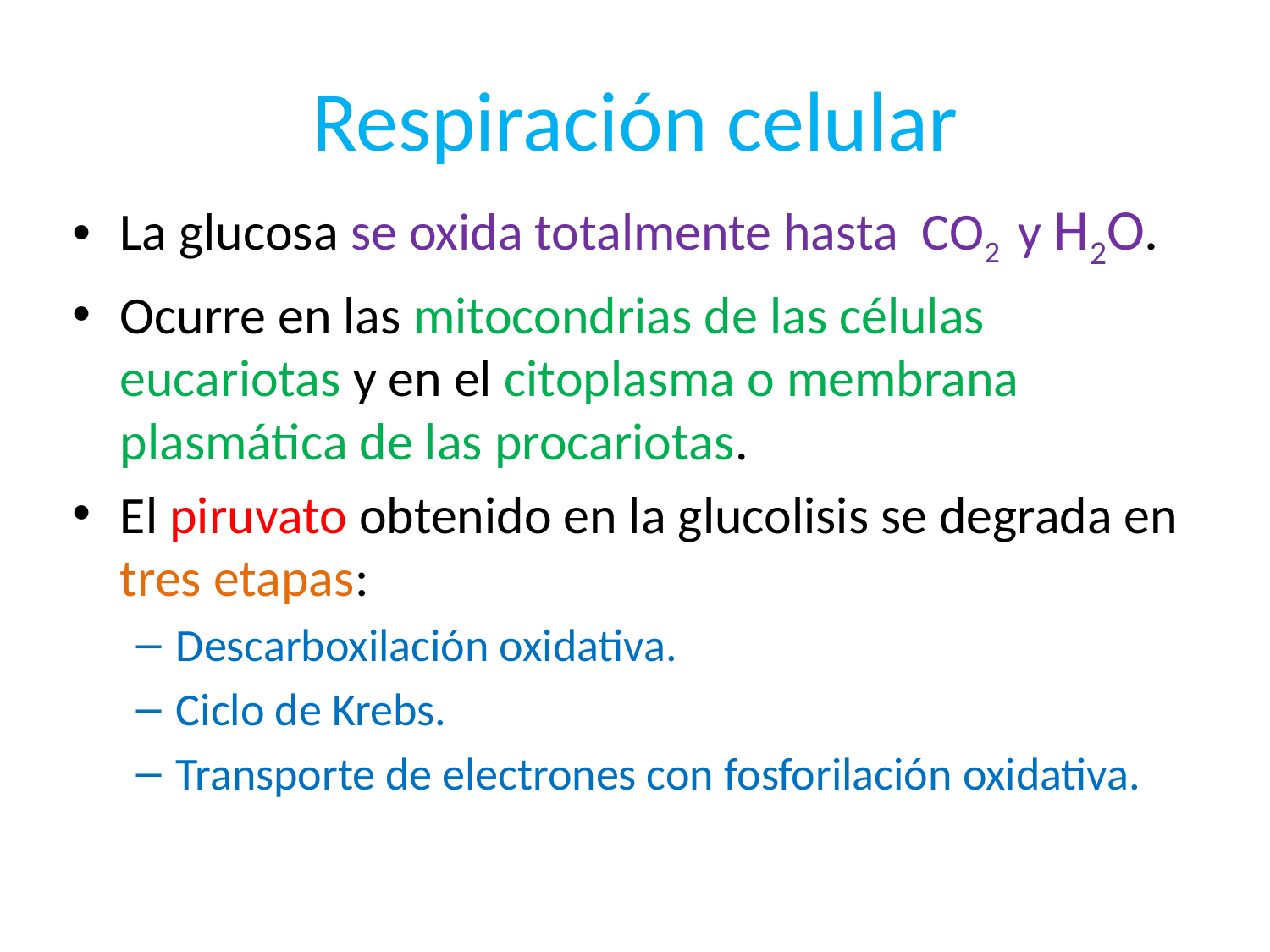

# Respiración celular
La glucosa se oxida totalmente hasta  CO2  y H2O.
Ocurre en las mitocondrias de las células eucariotas y en el citoplasma o membrana plasmática de las procariotas.
El piruvato obtenido en la glucolisis se degrada en tres etapas:
Descarboxilación oxidativa.
Ciclo de Krebs.
Transporte de electrones con fosforilación oxidativa.